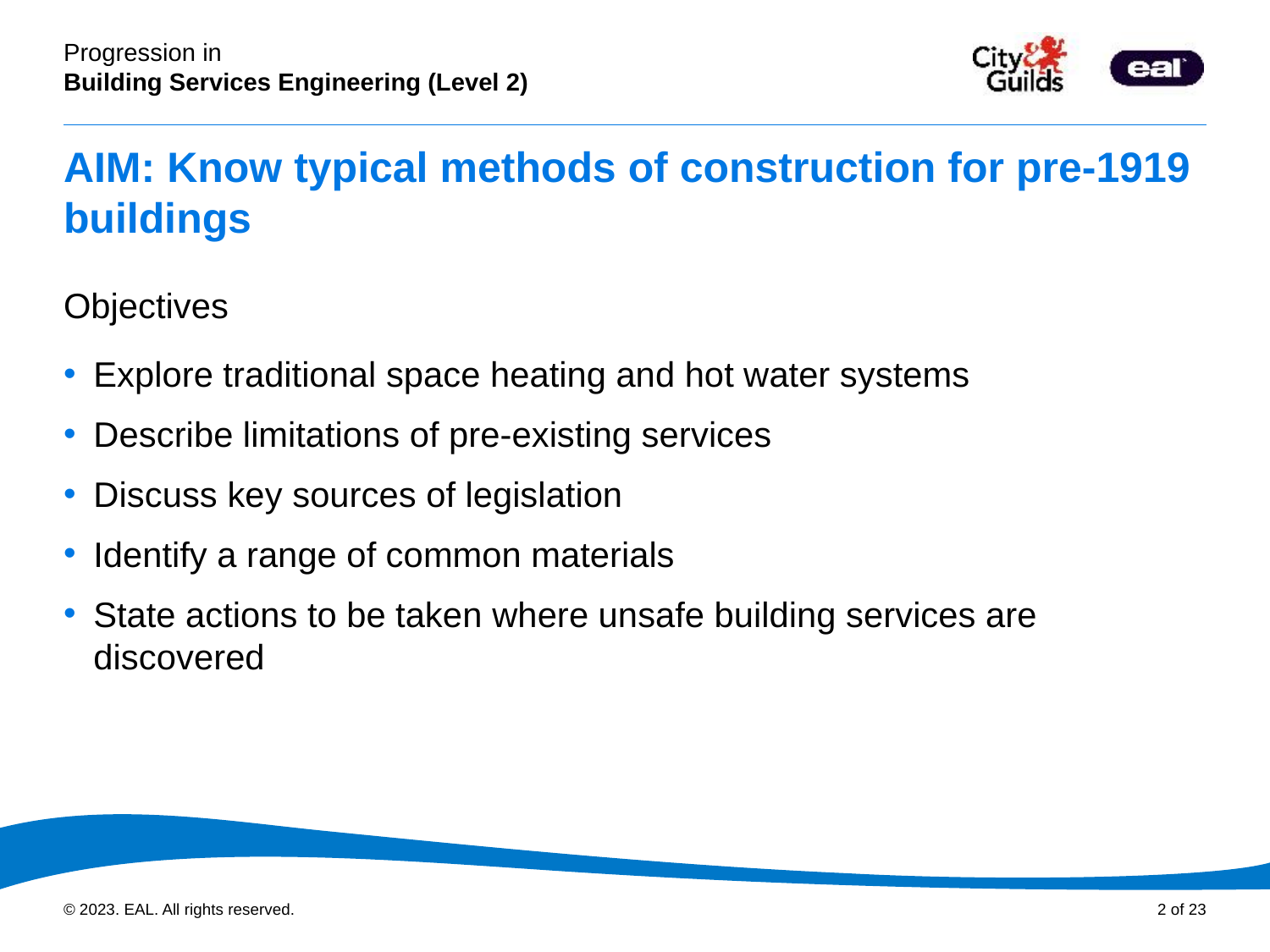

# AIM: Know typical methods of construction for pre-1919 buildings
Objectives
Explore traditional space heating and hot water systems
Describe limitations of pre-existing services
Discuss key sources of legislation
Identify a range of common materials
State actions to be taken where unsafe building services are discovered